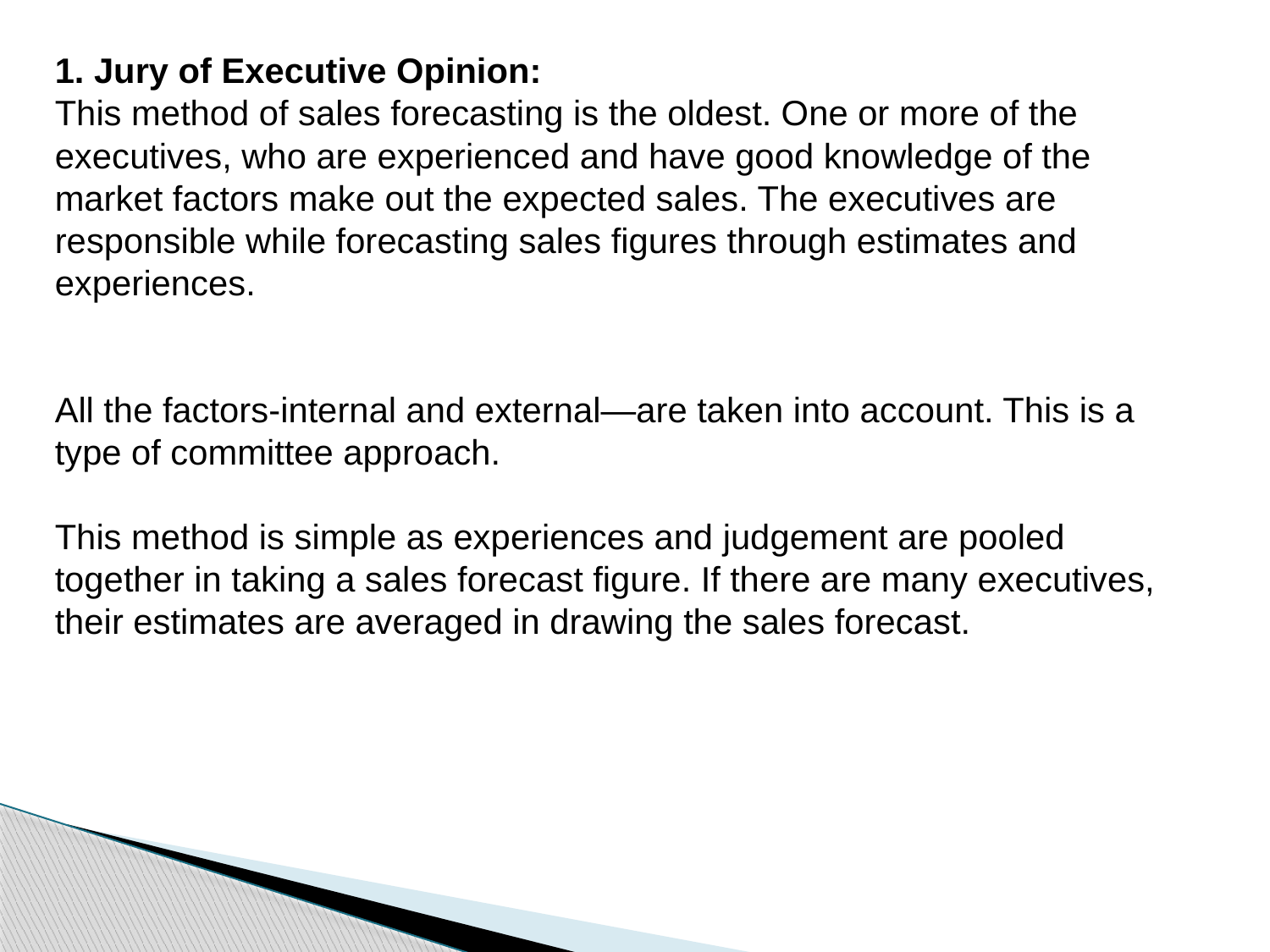

1. Jury of Executive Opinion:
This method of sales forecasting is the oldest. One or more of the executives, who are experienced and have good knowledge of the market factors make out the expected sales. The executives are responsible while forecasting sales figures through estimates and experiences.

All the factors-internal and external—are taken into account. This is a type of committee approach.

This method is simple as experiences and judgement are pooled together in taking a sales forecast figure. If there are many executives, their estimates are averaged in drawing the sales forecast.